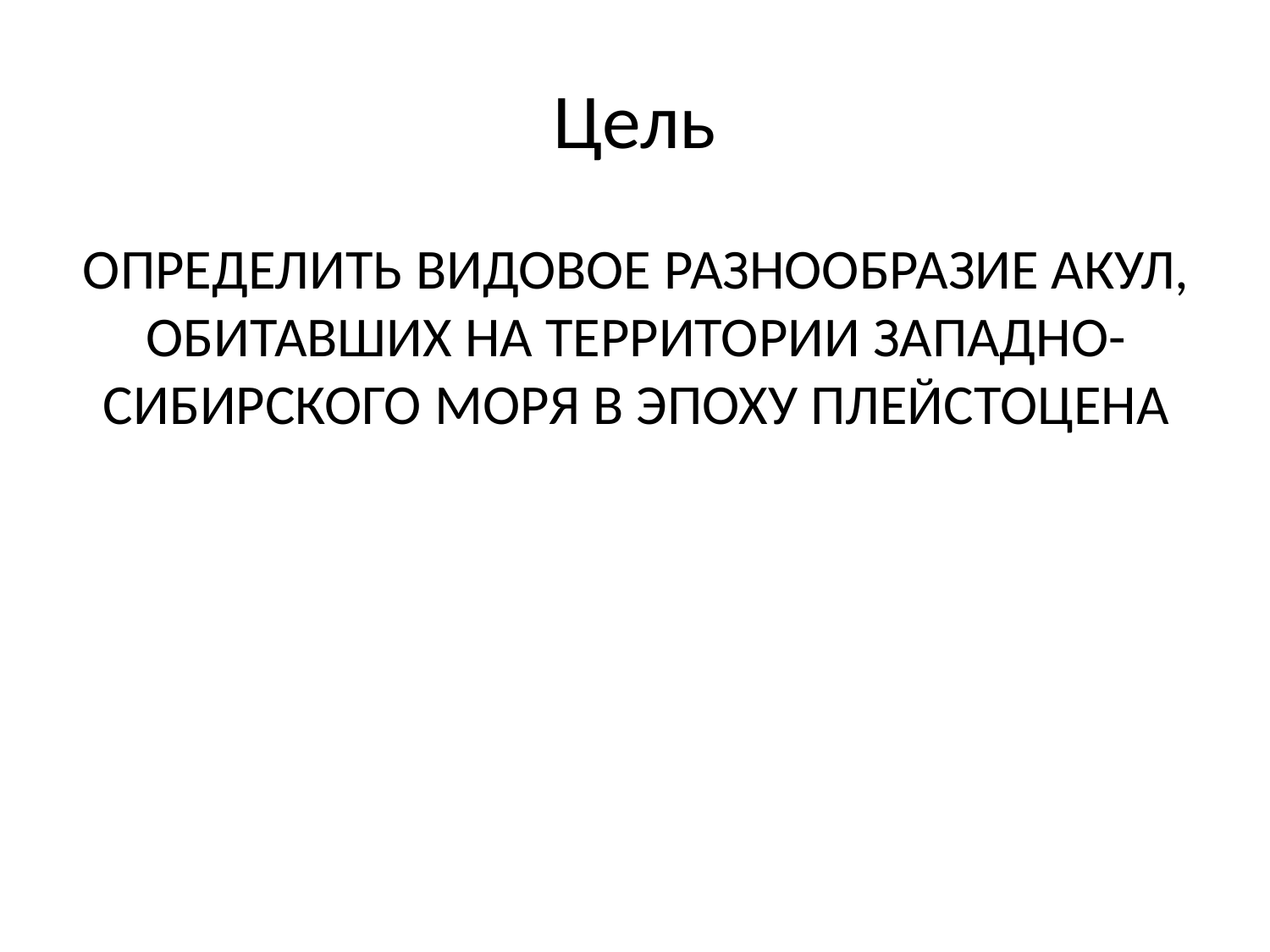

# Цель
ОПРЕДЕЛИТЬ ВИДОВОЕ РАЗНООБРАЗИЕ АКУЛ, ОБИТАВШИХ НА ТЕРРИТОРИИ ЗАПАДНО-СИБИРСКОГО МОРЯ В ЭПОХУ ПЛЕЙСТОЦЕНА